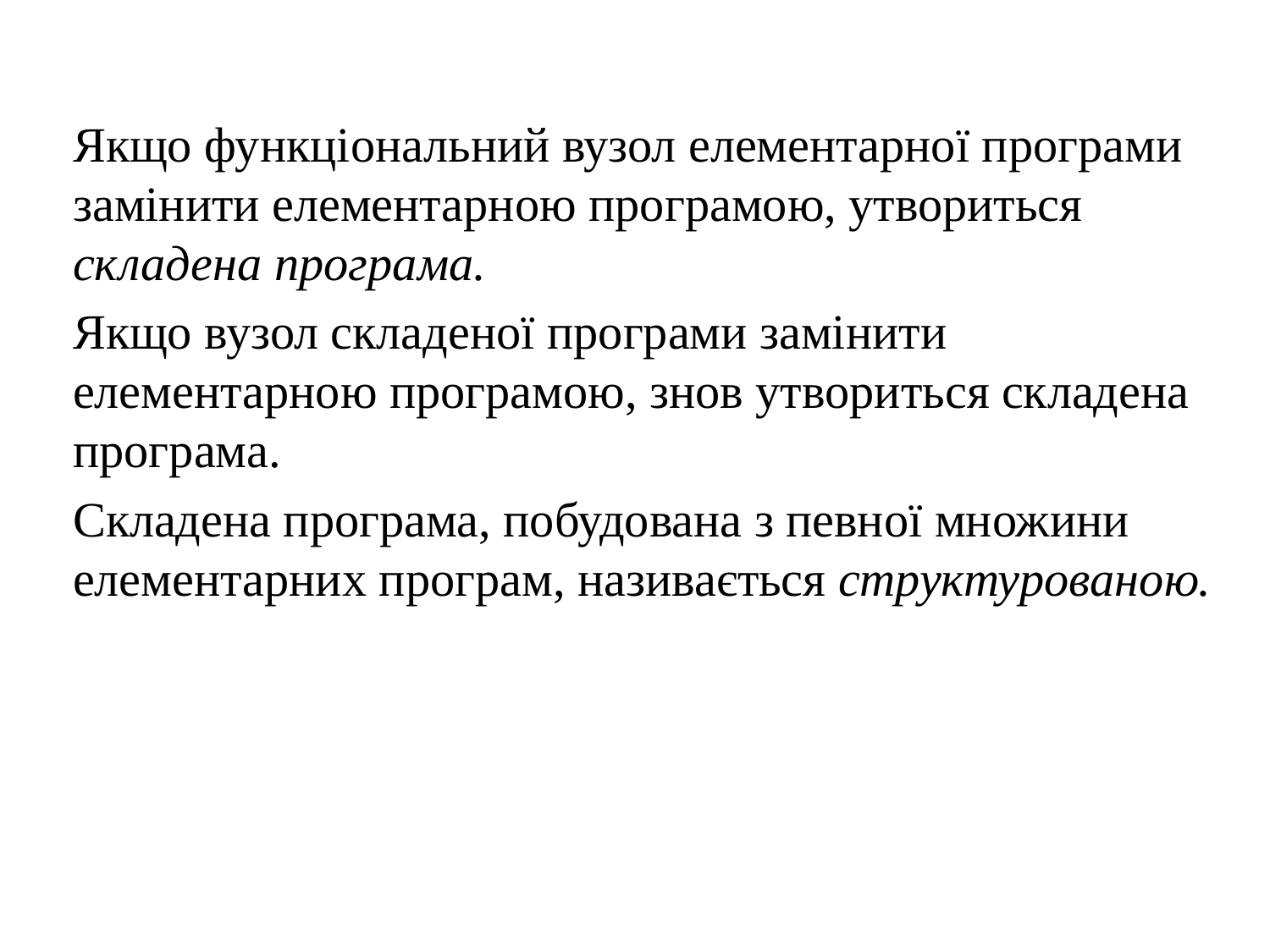

Якщо функціональний вузол елементарної програми замінити елементарною програмою, утвориться складена програма.
	Якщо вузол складеної програми замінити елементарною програмою, знов утвориться складена програма.
	Складена програма, побудована з певної множини елементарних програм, називається структурованою.